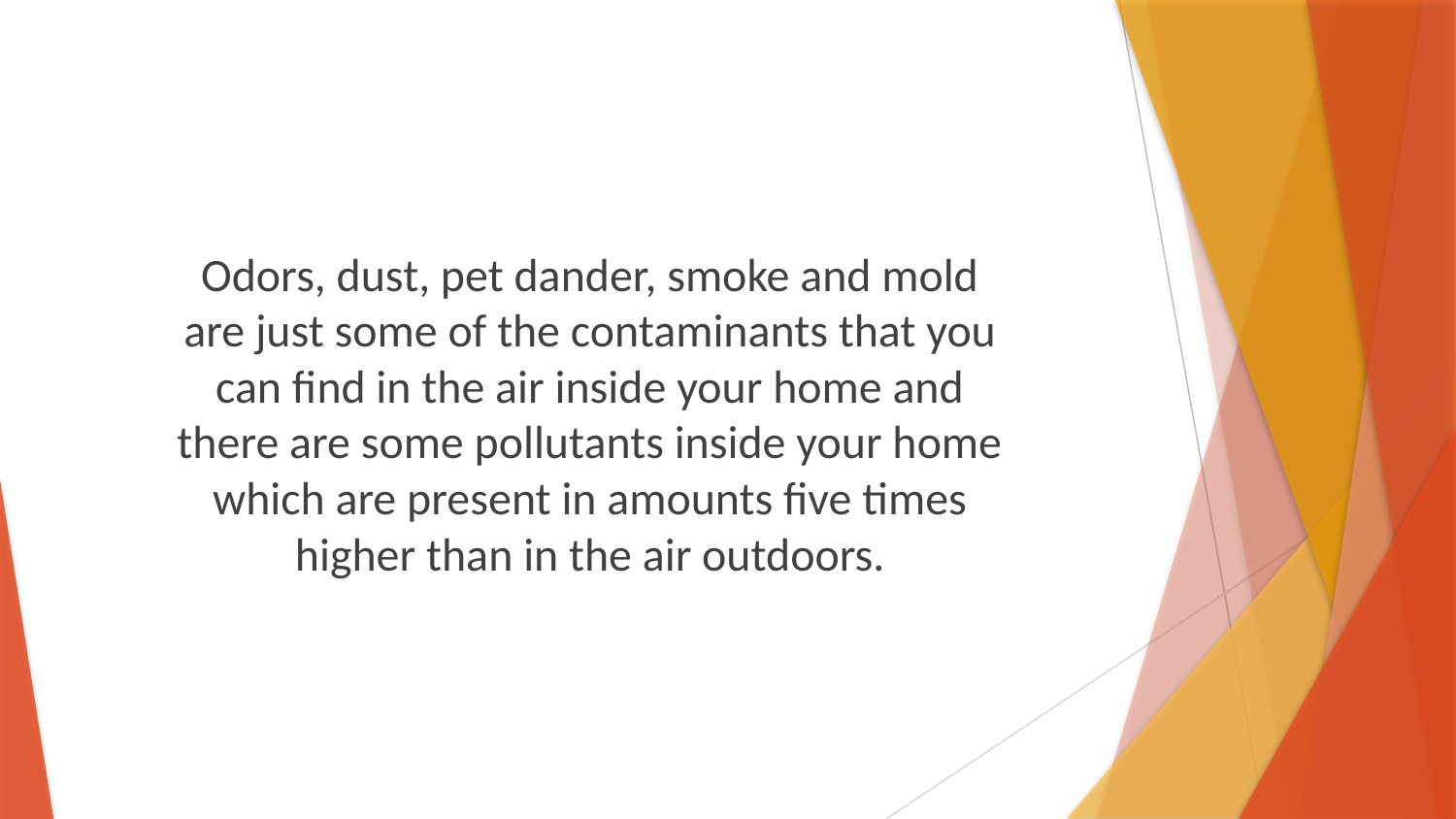

Odors, dust, pet dander, smoke and mold are just some of the contaminants that you can find in the air inside your home and there are some pollutants inside your home which are present in amounts five times higher than in the air outdoors.